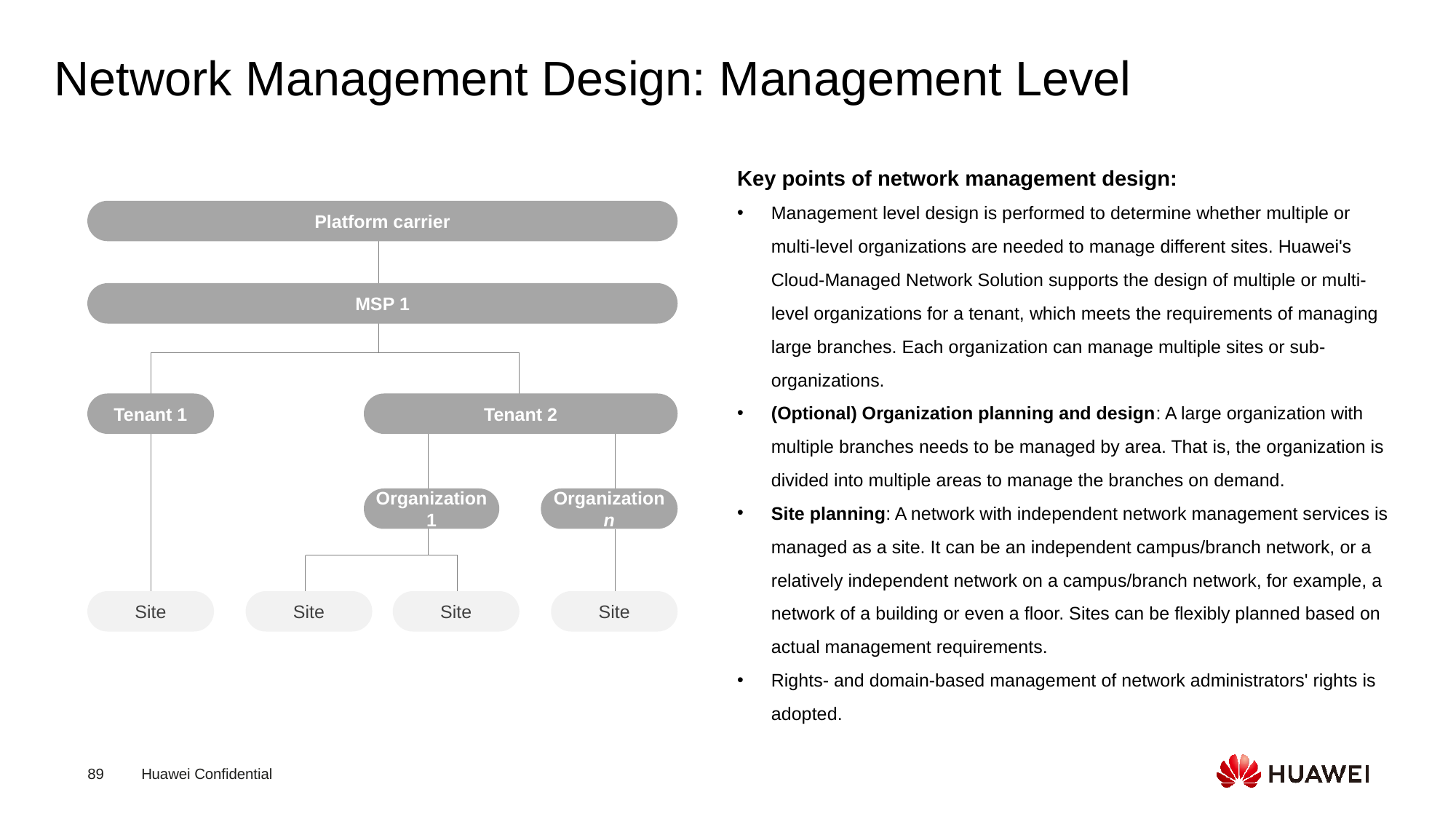

# Network Management Design: Management Level
Key points of network management design:
Management level design is performed to determine whether multiple or multi-level organizations are needed to manage different sites. Huawei's Cloud-Managed Network Solution supports the design of multiple or multi-level organizations for a tenant, which meets the requirements of managing large branches. Each organization can manage multiple sites or sub-organizations.
(Optional) Organization planning and design: A large organization with multiple branches needs to be managed by area. That is, the organization is divided into multiple areas to manage the branches on demand.
Site planning: A network with independent network management services is managed as a site. It can be an independent campus/branch network, or a relatively independent network on a campus/branch network, for example, a network of a building or even a floor. Sites can be flexibly planned based on actual management requirements.
Rights- and domain-based management of network administrators' rights is adopted.
Platform carrier
MSP 1
Tenant 1
Tenant 2
Organization 1
Organization n
Site
Site
Site
Site